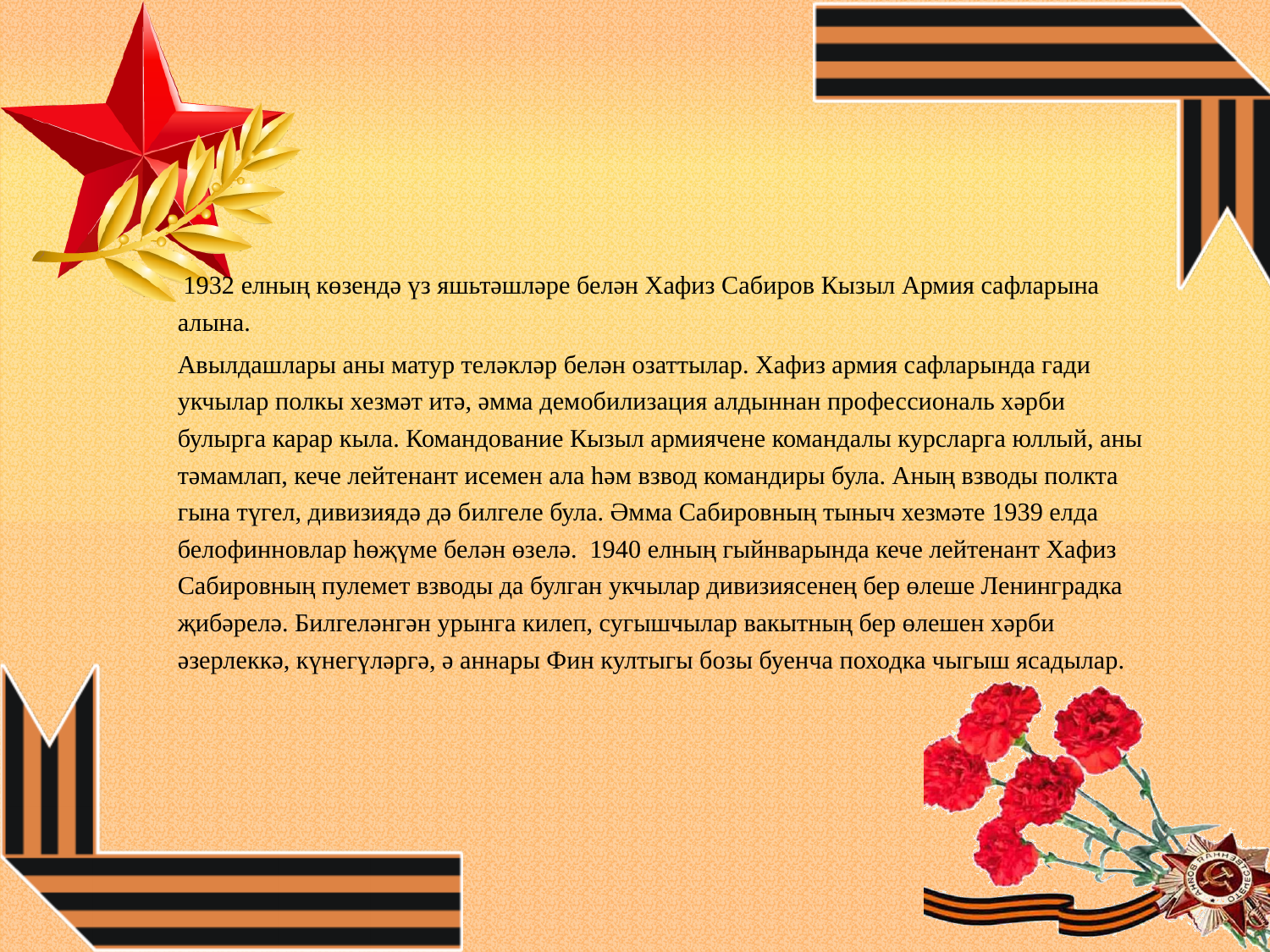

1932 елның көзендә үз яшьтәшләре белән Хафиз Сабиров Кызыл Армия сафларына алына.
Авылдашлары аны матур теләкләр белән озаттылар. Хафиз армия сафларында гади укчылар полкы хезмәт итә, әмма демобилизация алдыннан профессиональ хәрби булырга карар кыла. Командование Кызыл армиячене командалы курсларга юллый, аны тәмамлап, кече лейтенант исемен ала һәм взвод командиры була. Аның взводы полкта гына түгел, дивизиядә дә билгеле була. Әмма Сабировның тыныч хезмәте 1939 елда белофинновлар һөҗүме белән өзелә.  1940 елның гыйнварында кече лейтенант Хафиз Сабировның пулемет взводы да булган укчылар дивизиясенең бер өлеше Ленинградка җибәрелә. Билгеләнгән урынга килеп, сугышчылар вакытның бер өлешен хәрби әзерлеккә, күнегүләргә, ә аннары Фин култыгы бозы буенча походка чыгыш ясадылар.